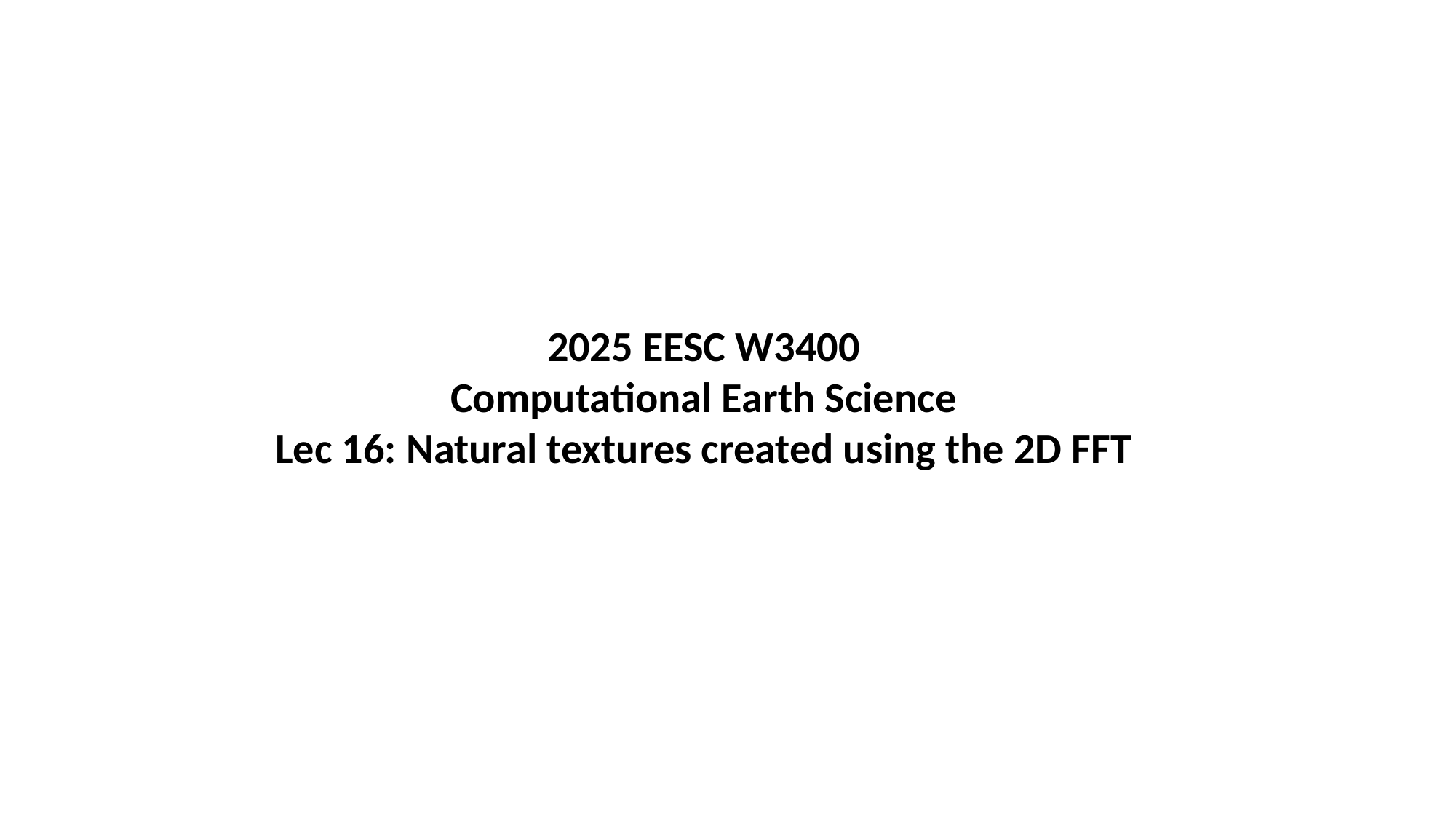

2025 EESC W3400
Computational Earth Science
Lec 16: Natural textures created using the 2D FFT